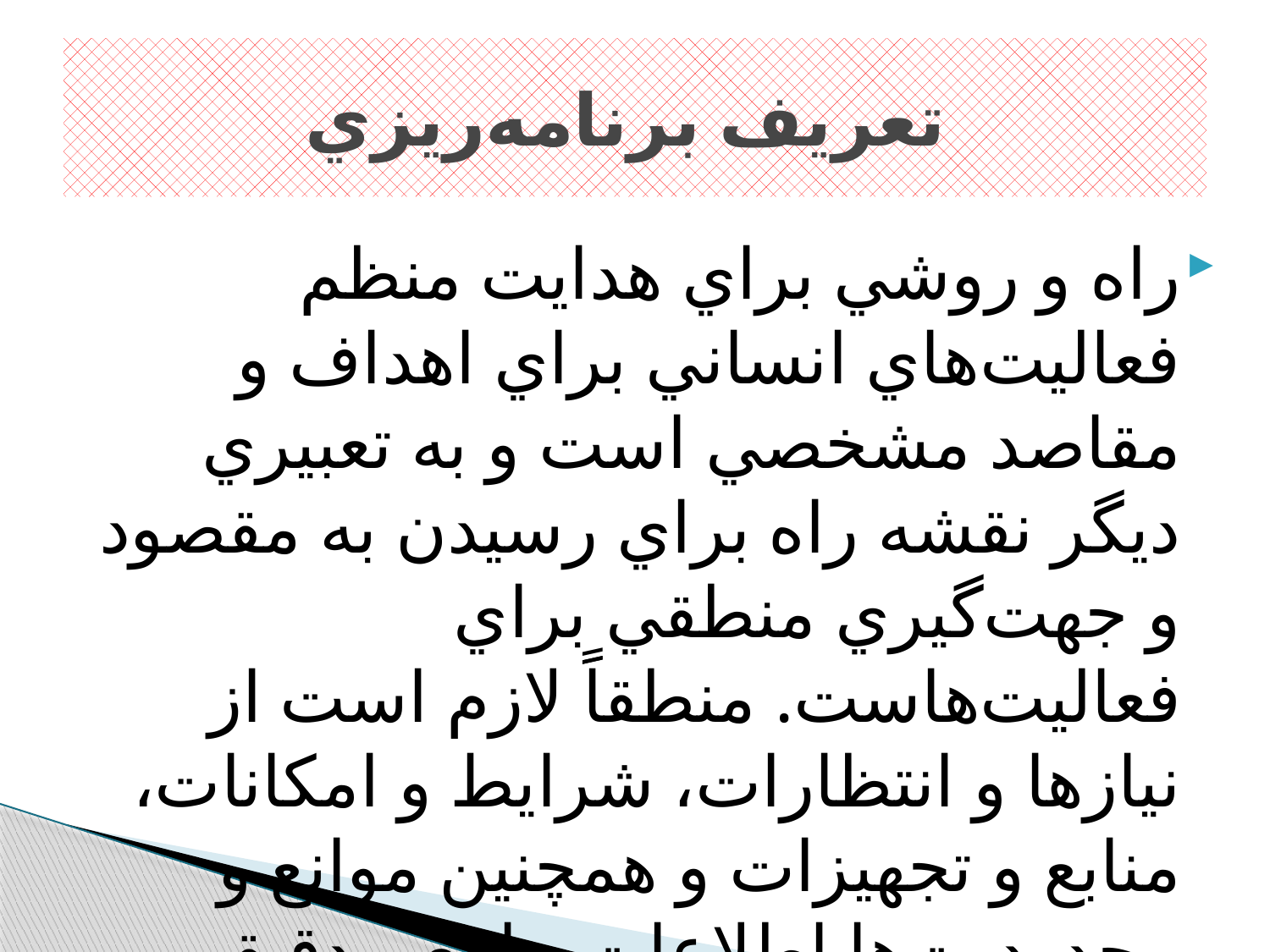

# تعریف برنامه‌ريزي
راه و روشي براي هدايت منظم فعاليت‌هاي انساني براي اهداف و مقاصد مشخصي است و به تعبيري ديگر نقشه راه براي رسيدن به مقصود و جهت‌گيري منطقي براي فعاليت‌هاست. منطقاًَ لازم است از نيازها و انتظارات، شرايط و امكانات، منابع و تجهيزات و همچنين موانع و محدوديت‌ها اطلاعات جامع و دقيقي جمع‌آوري كنيم